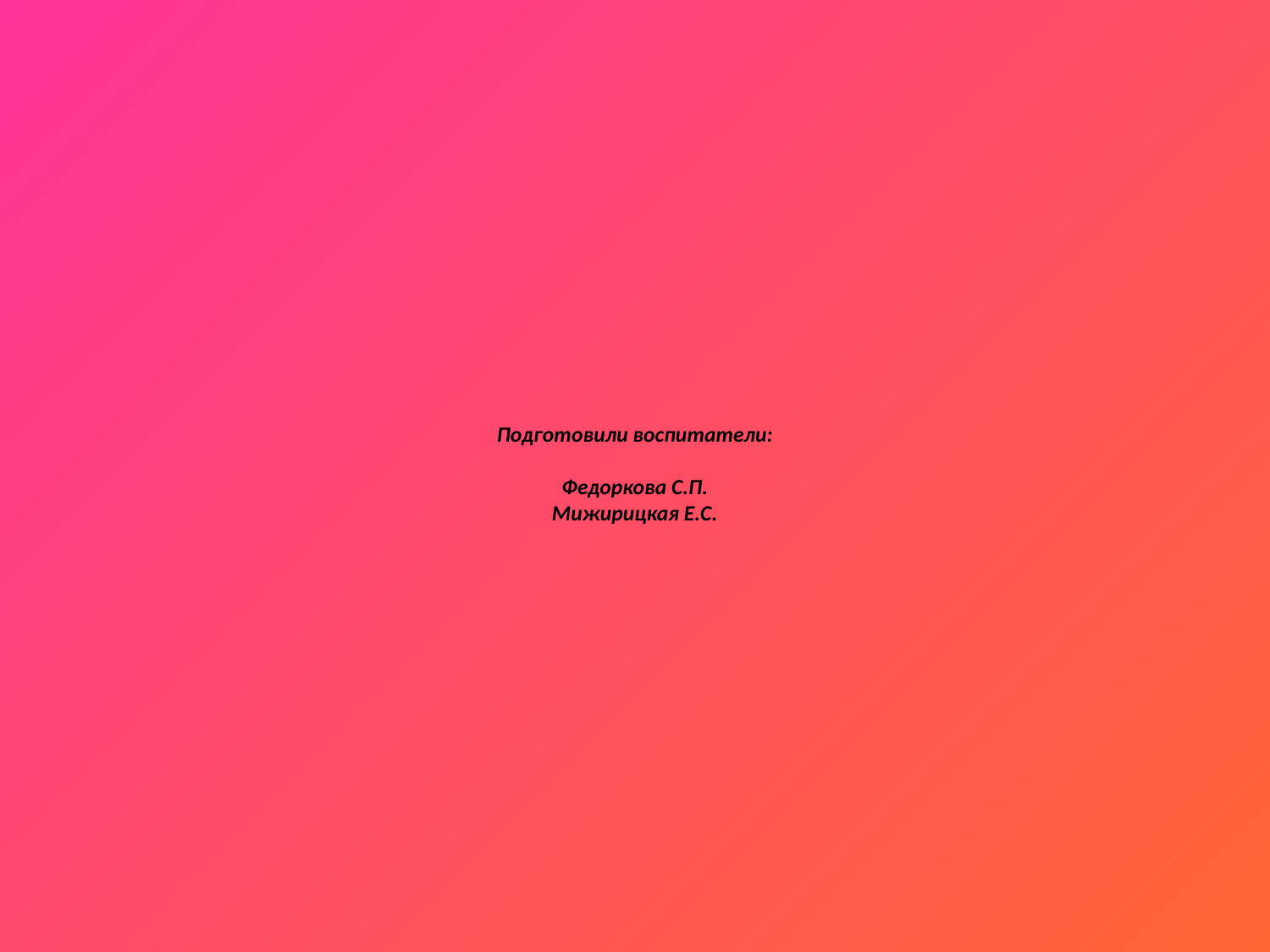

# Подготовили воспитатели: Федоркова С.П. Мижирицкая Е.С.